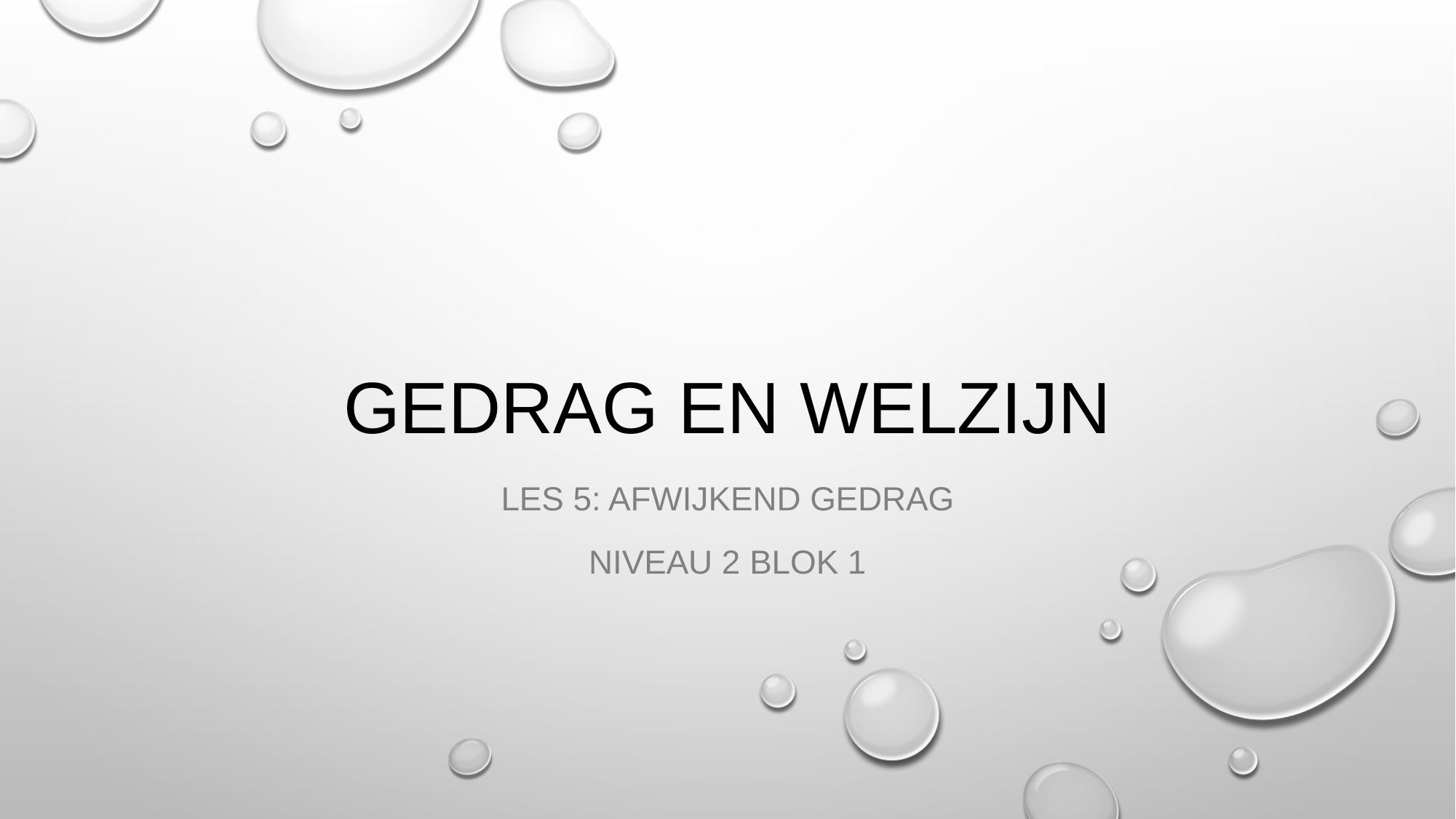

# Gedrag en welzijn
Les 5: Afwijkend gedrag
Niveau 2 blok 1